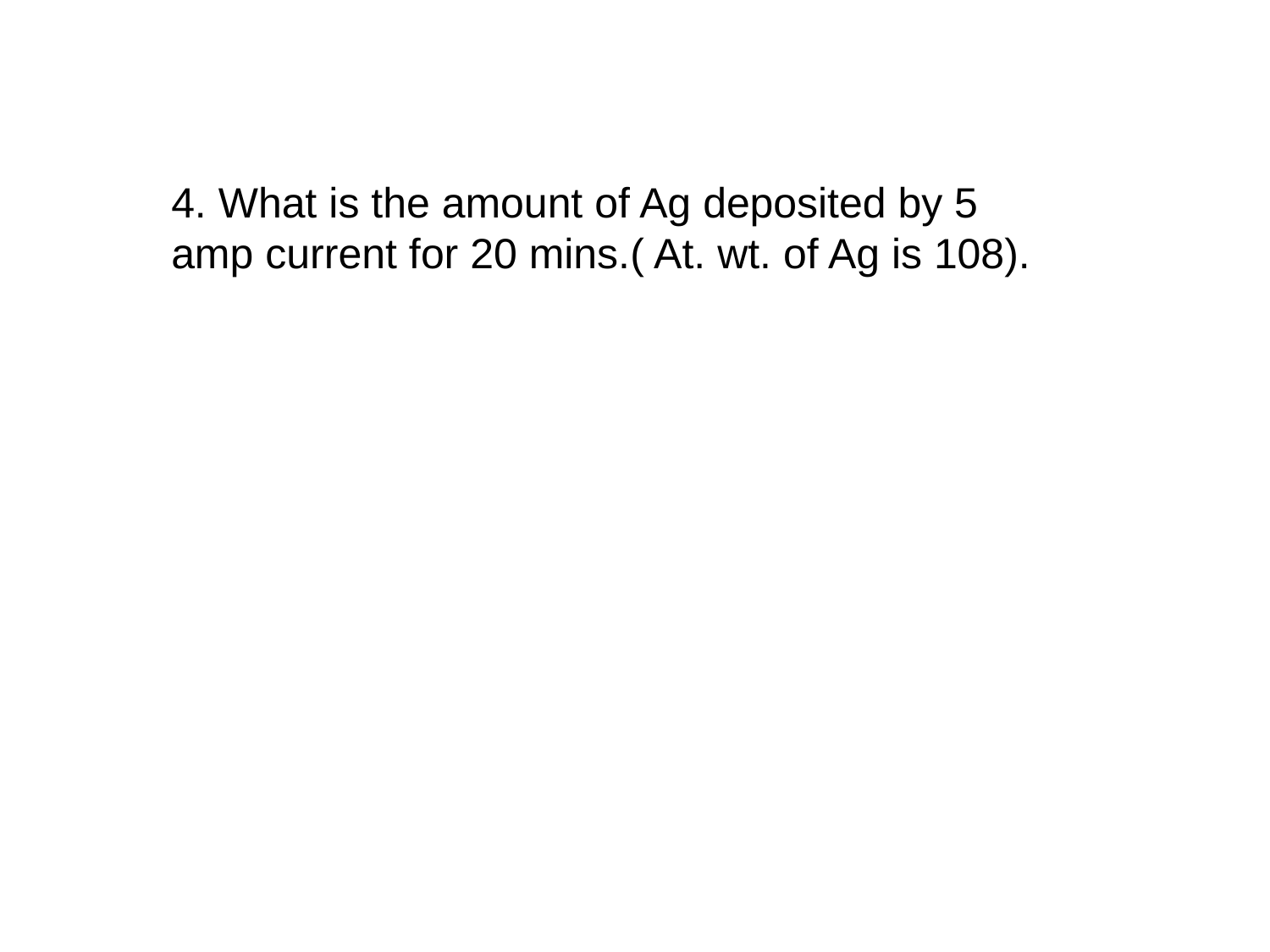

4. What is the amount of Ag deposited by 5 amp current for 20 mins.( At. wt. of Ag is 108).